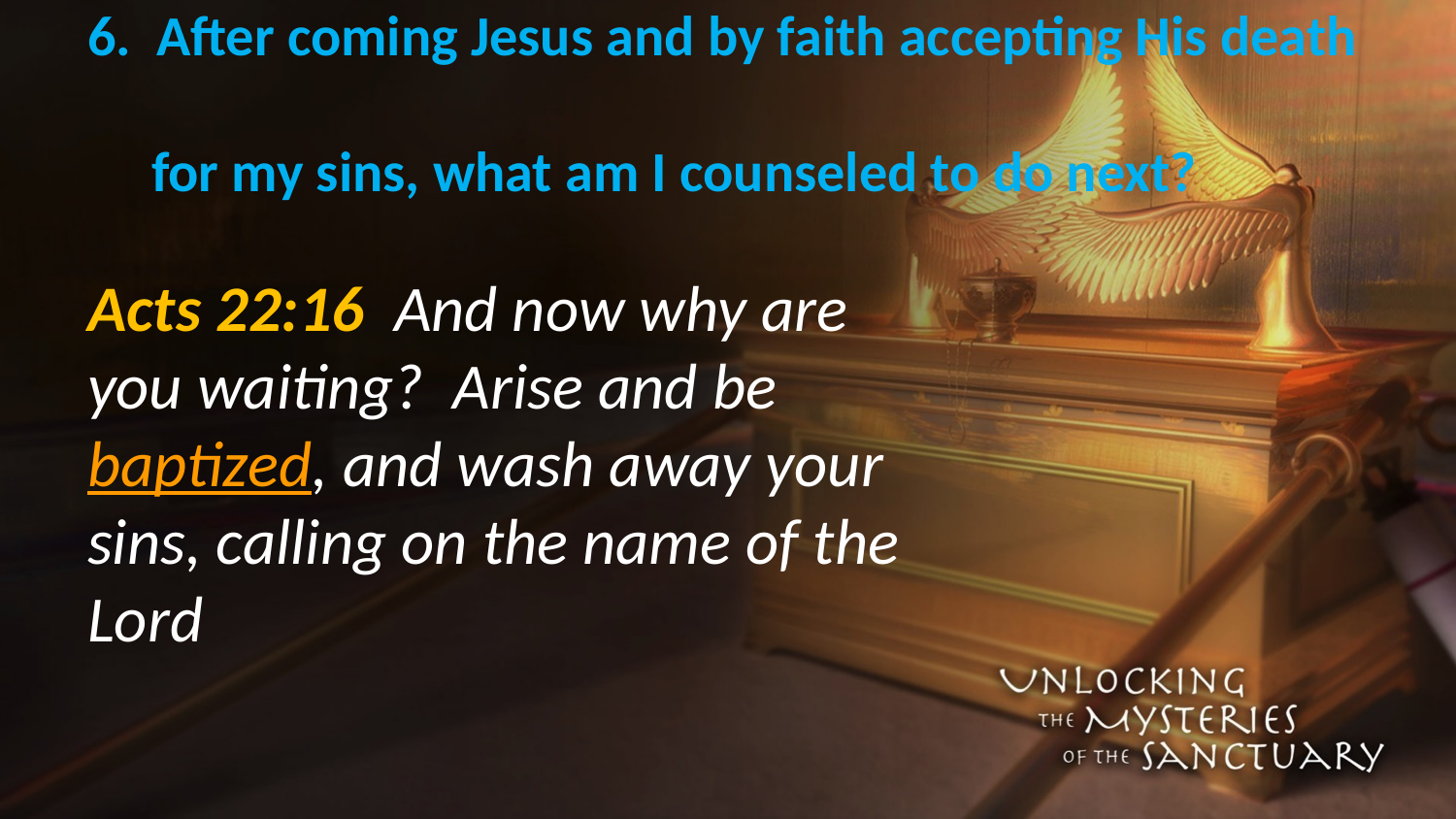

# 6.  After coming Jesus and by faith accepting His death for my sins, what am I counseled to do next?

Acts 22:16  And now why are you waiting?  Arise and be baptized, and wash away your sins, calling on the name of the Lord